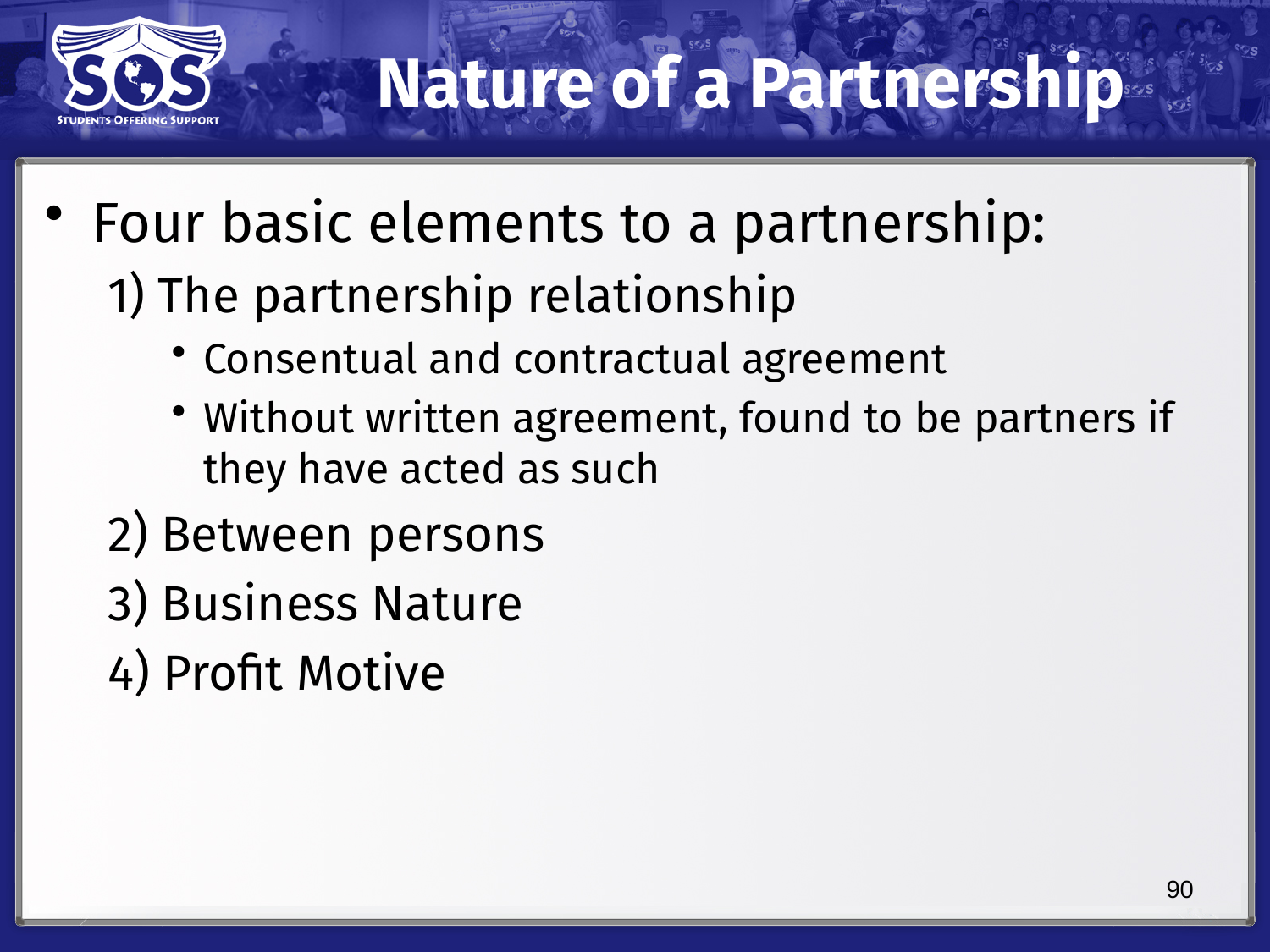

# Nature of a Partnership
Four basic elements to a partnership:
1) The partnership relationship
Consentual and contractual agreement
Without written agreement, found to be partners if they have acted as such
2) Between persons
3) Business Nature
4) Profit Motive

90